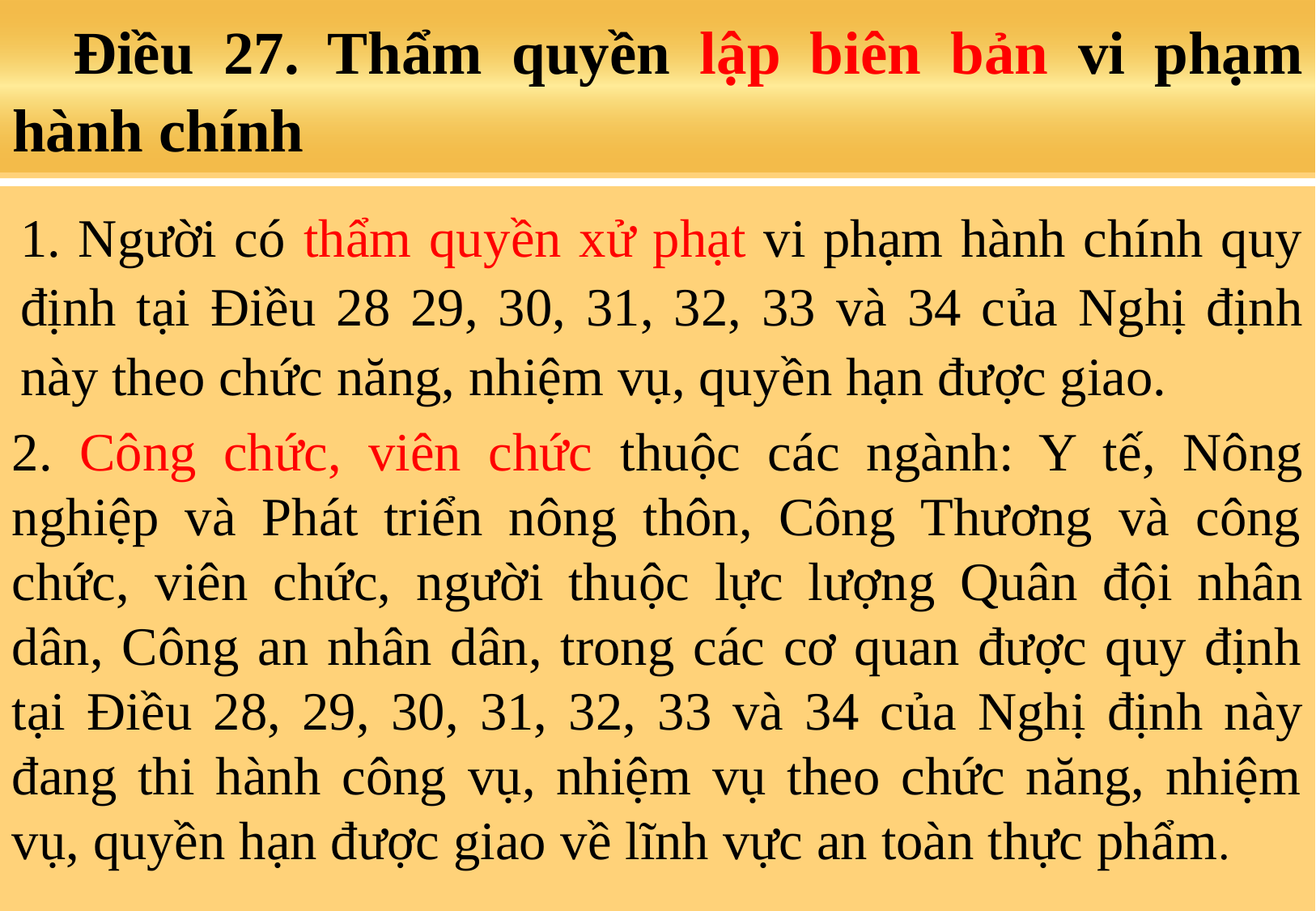

# Điều 27. Thẩm quyền lập biên bản vi phạm hành chính
1. Người có thẩm quyền xử phạt vi phạm hành chính quy định tại Điều 28 29, 30, 31, 32, 33 và 34 của Nghị định này theo chức năng, nhiệm vụ, quyền hạn được giao.
2. Công chức, viên chức thuộc các ngành: Y tế, Nông nghiệp và Phát triển nông thôn, Công Thương và công chức, viên chức, người thuộc lực lượng Quân đội nhân dân, Công an nhân dân, trong các cơ quan được quy định tại Điều 28, 29, 30, 31, 32, 33 và 34 của Nghị định này đang thi hành công vụ, nhiệm vụ theo chức năng, nhiệm vụ, quyền hạn được giao về lĩnh vực an toàn thực phẩm.